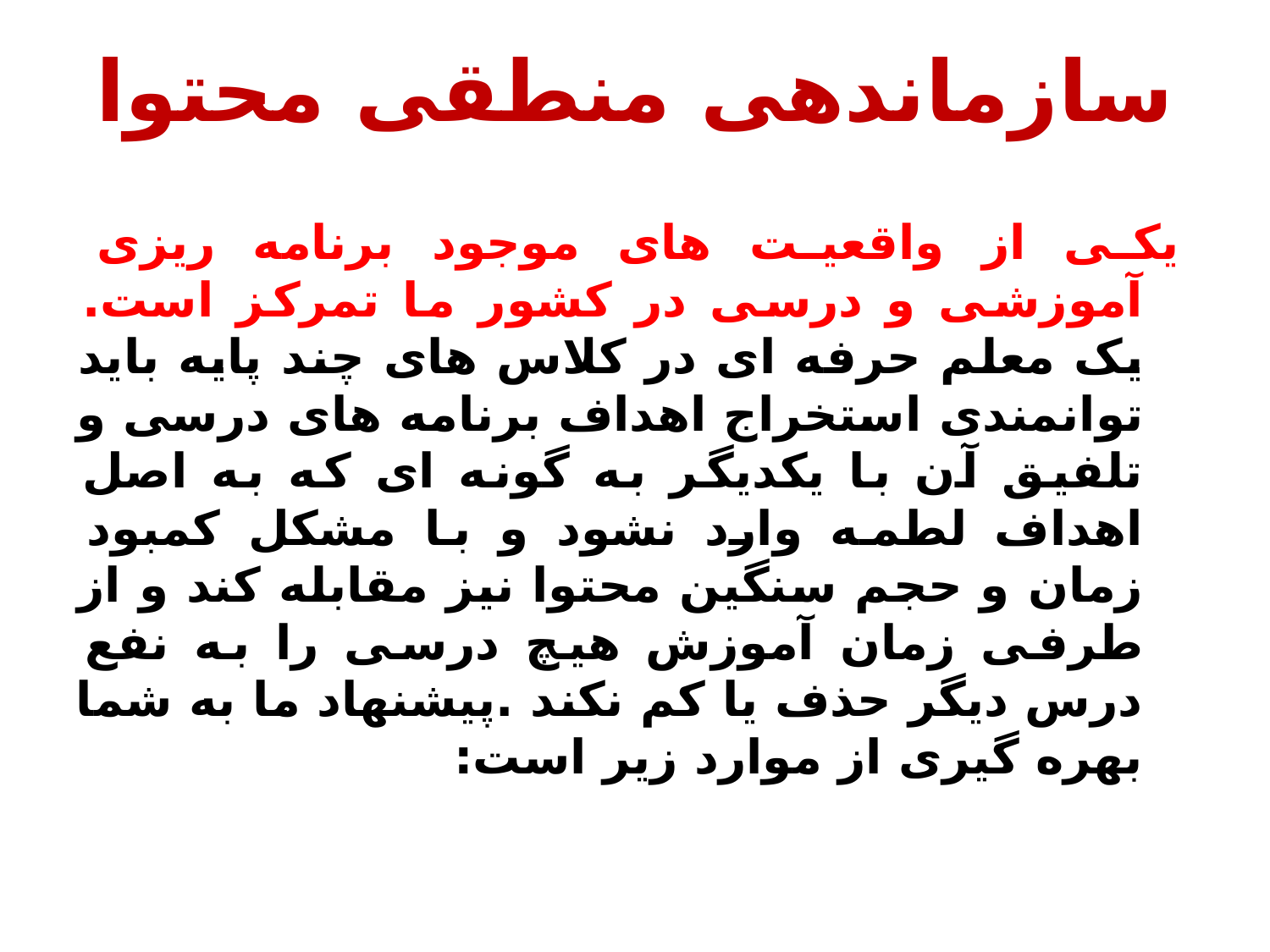

# سازماندهی منطقی محتوا
یکی از واقعیت های موجود برنامه ریزی آموزشی و درسی در کشور ما تمرکز است. یک معلم حرفه ای در کلاس های چند پایه باید توانمندی استخراج اهداف برنامه های درسی و تلفیق آن با یکدیگر به گونه ای که به اصل اهداف لطمه وارد نشود و با مشکل کمبود زمان و حجم سنگین محتوا نیز مقابله کند و از طرفی زمان آموزش هیچ درسی را به نفع درس دیگر حذف یا کم نکند .پیشنهاد ما به شما بهره گیری از موارد زیر است: